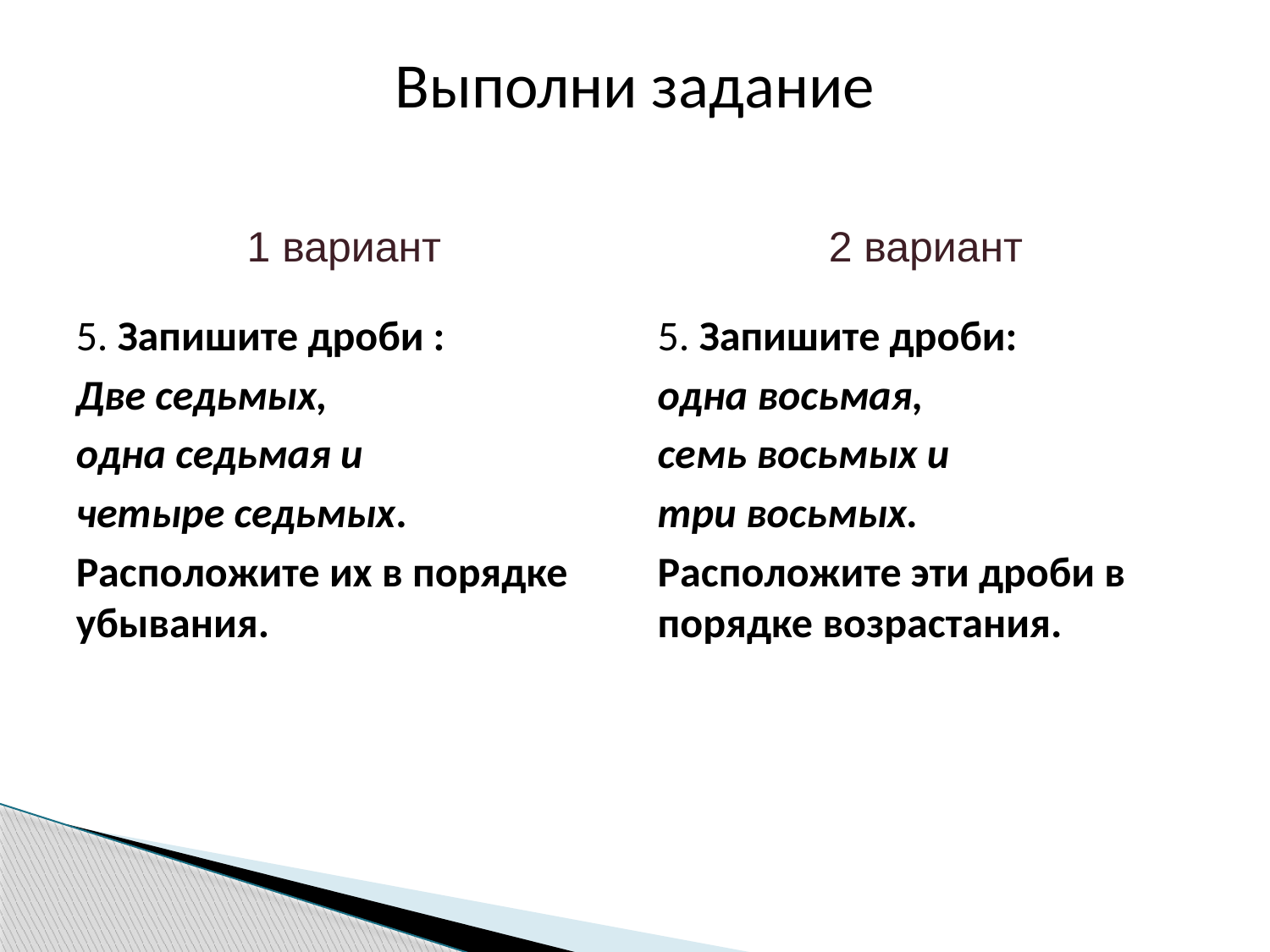

Выполни задание
1 вариант
2 вариант
5. Запишите дроби :
Две седьмых,
одна седьмая и
четыре седьмых.
Расположите их в порядке убывания.
5. Запишите дроби:
одна восьмая,
семь восьмых и
три восьмых.
Расположите эти дроби в порядке возрастания.